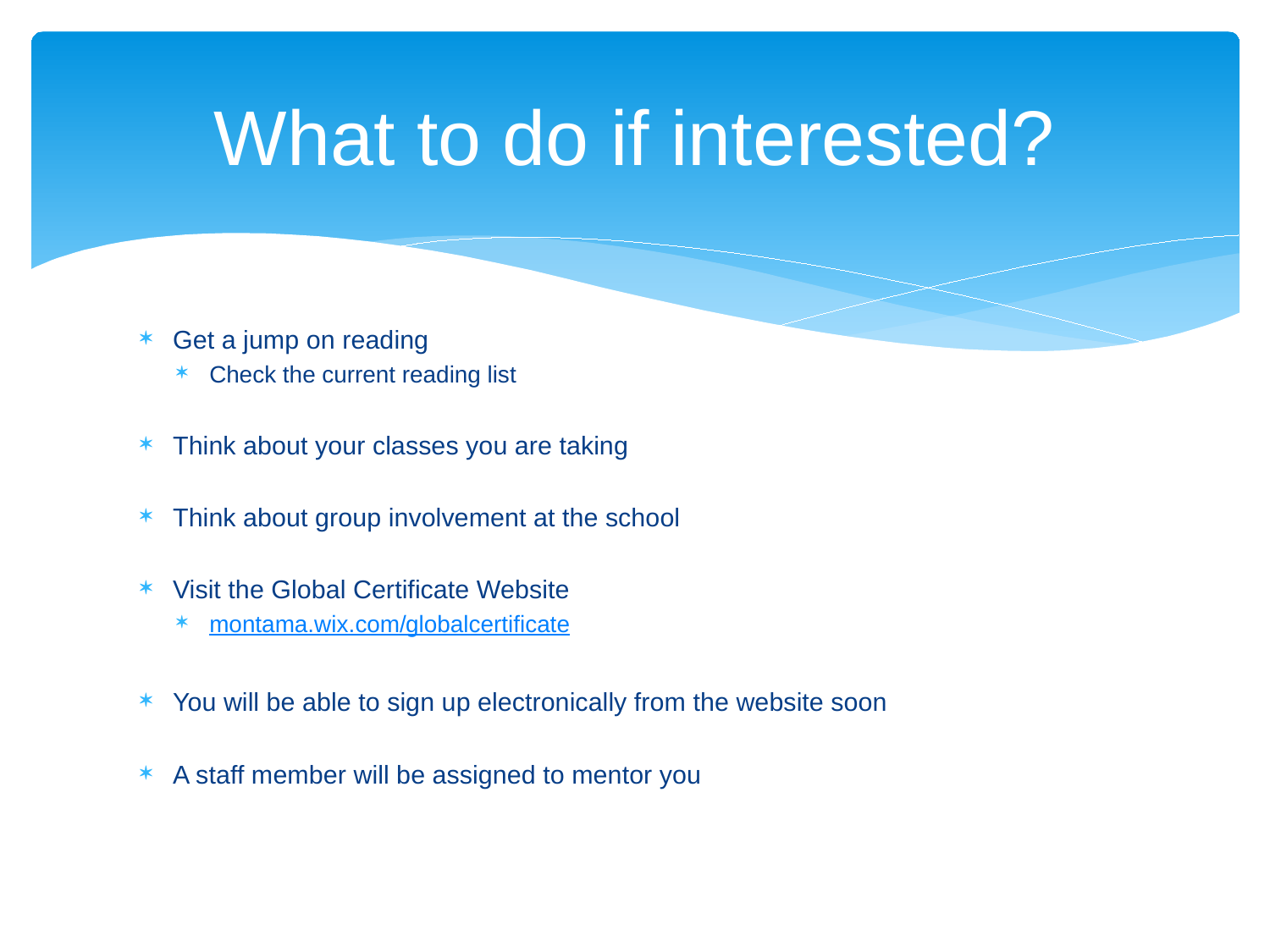

# What to do if interested?
Get a jump on reading
Check the current reading list

Think about your classes you are taking

Think about group involvement at the school

Visit the Global Certificate Website
montama.wix.com/globalcertificate

You will be able to sign up electronically from the website soon

A staff member will be assigned to mentor you